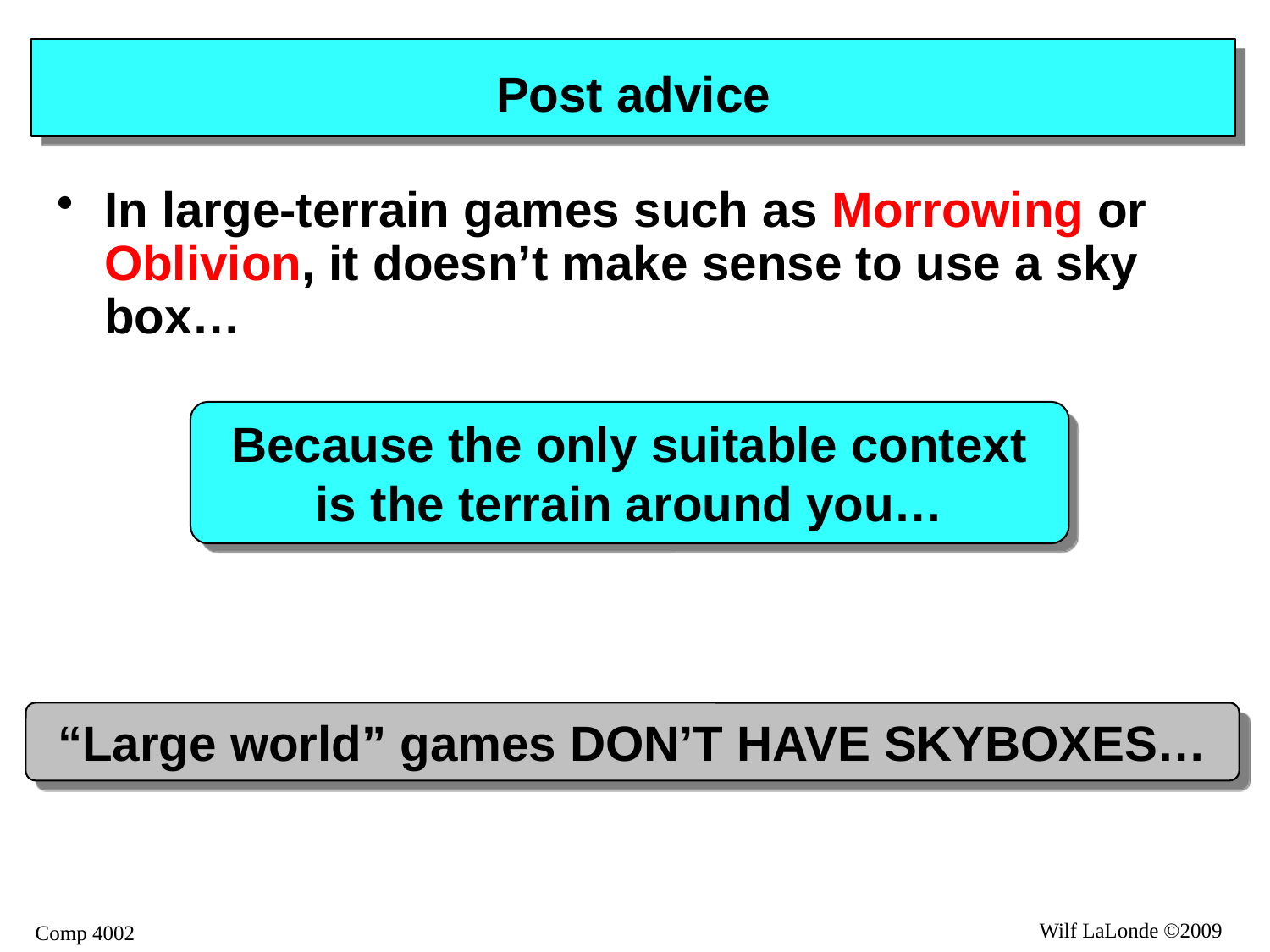

# Post advice
In large-terrain games such as Morrowing or Oblivion, it doesn’t make sense to use a sky box…
Because the only suitable context is the terrain around you…
“Large world” games DON’T HAVE SKYBOXES…